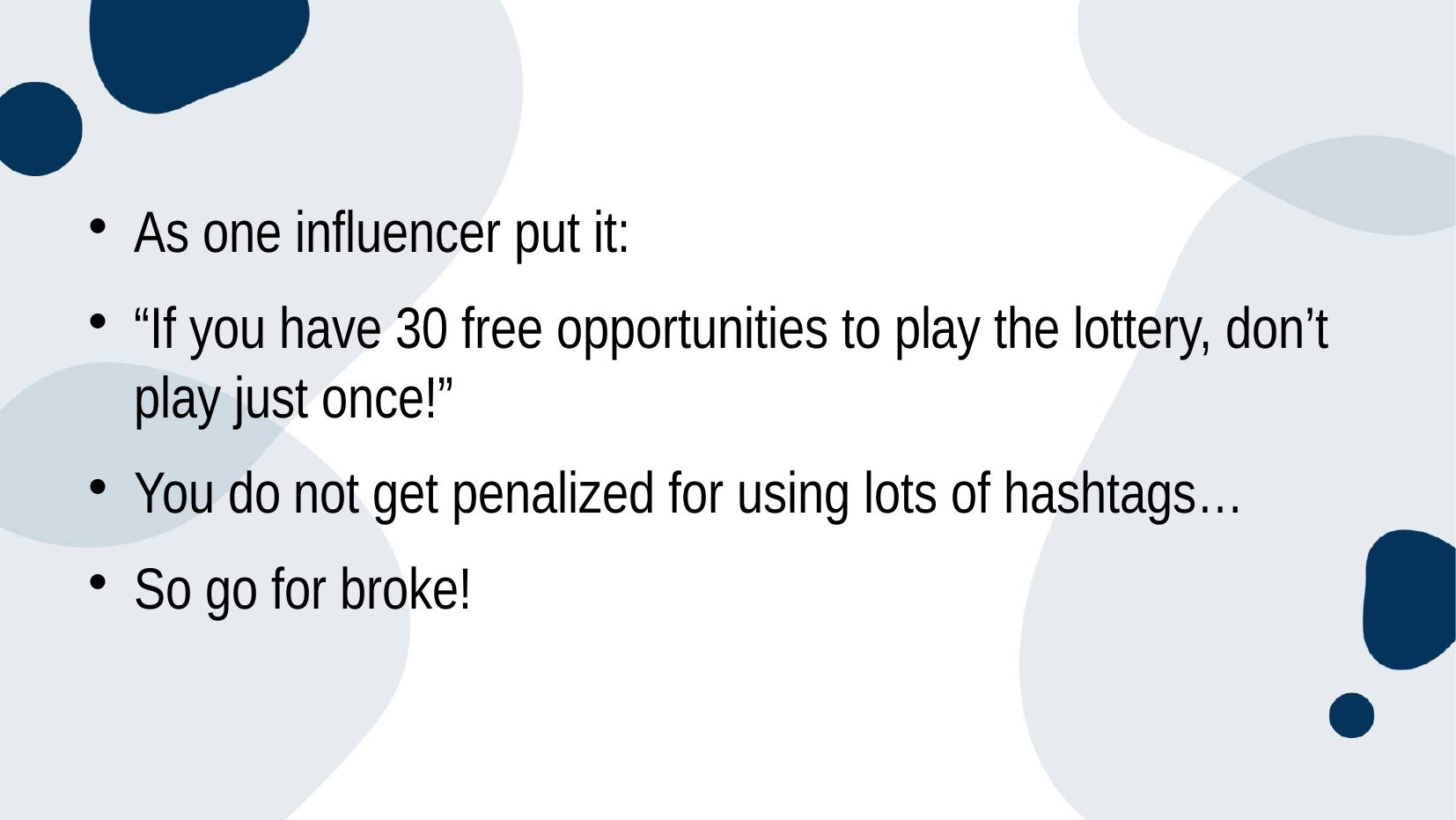

As one influencer put it:
“If you have 30 free opportunities to play the lottery, don’t play just once!”
You do not get penalized for using lots of hashtags…
So go for broke!